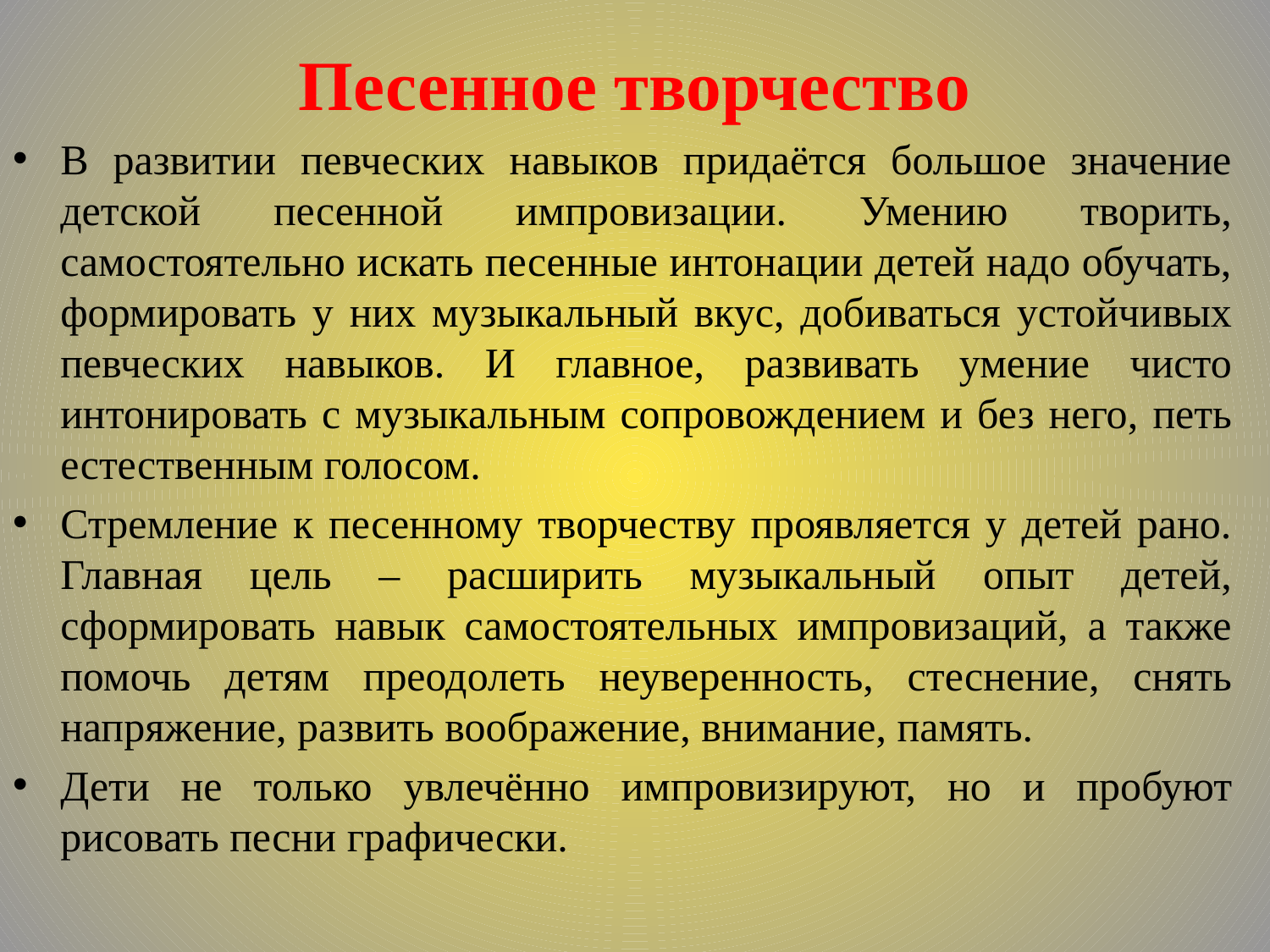

# Песенное творчество
В развитии певческих навыков придаётся большое значение детской песенной импровизации. Умению творить, самостоятельно искать песенные интонации детей надо обучать, формировать у них музыкальный вкус, добиваться устойчивых певческих навыков. И главное, развивать умение чисто интонировать с музыкальным сопровождением и без него, петь естественным голосом.
Стремление к песенному творчеству проявляется у детей рано. Главная цель – расширить музыкальный опыт детей, сформировать навык самостоятельных импровизаций, а также помочь детям преодолеть неуверенность, стеснение, снять напряжение, развить воображение, внимание, память.
Дети не только увлечённо импровизируют, но и пробуют рисовать песни графически.